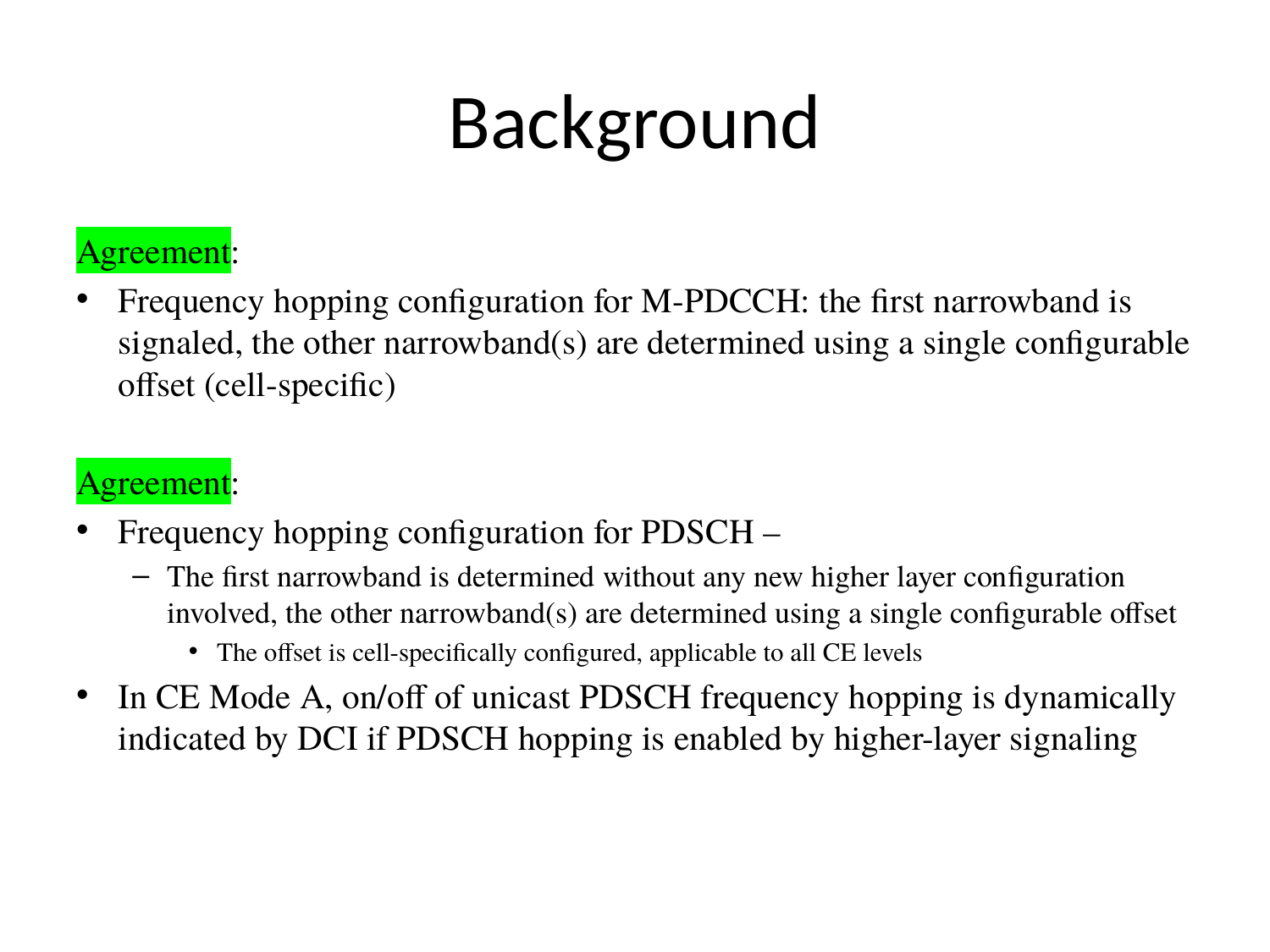

# Background
Agreement:
Frequency hopping configuration for M-PDCCH: the first narrowband is signaled, the other narrowband(s) are determined using a single configurable offset (cell-specific)

Agreement:
Frequency hopping configuration for PDSCH –
The first narrowband is determined without any new higher layer configuration involved, the other narrowband(s) are determined using a single configurable offset
The offset is cell-specifically configured, applicable to all CE levels
In CE Mode A, on/off of unicast PDSCH frequency hopping is dynamically indicated by DCI if PDSCH hopping is enabled by higher-layer signaling